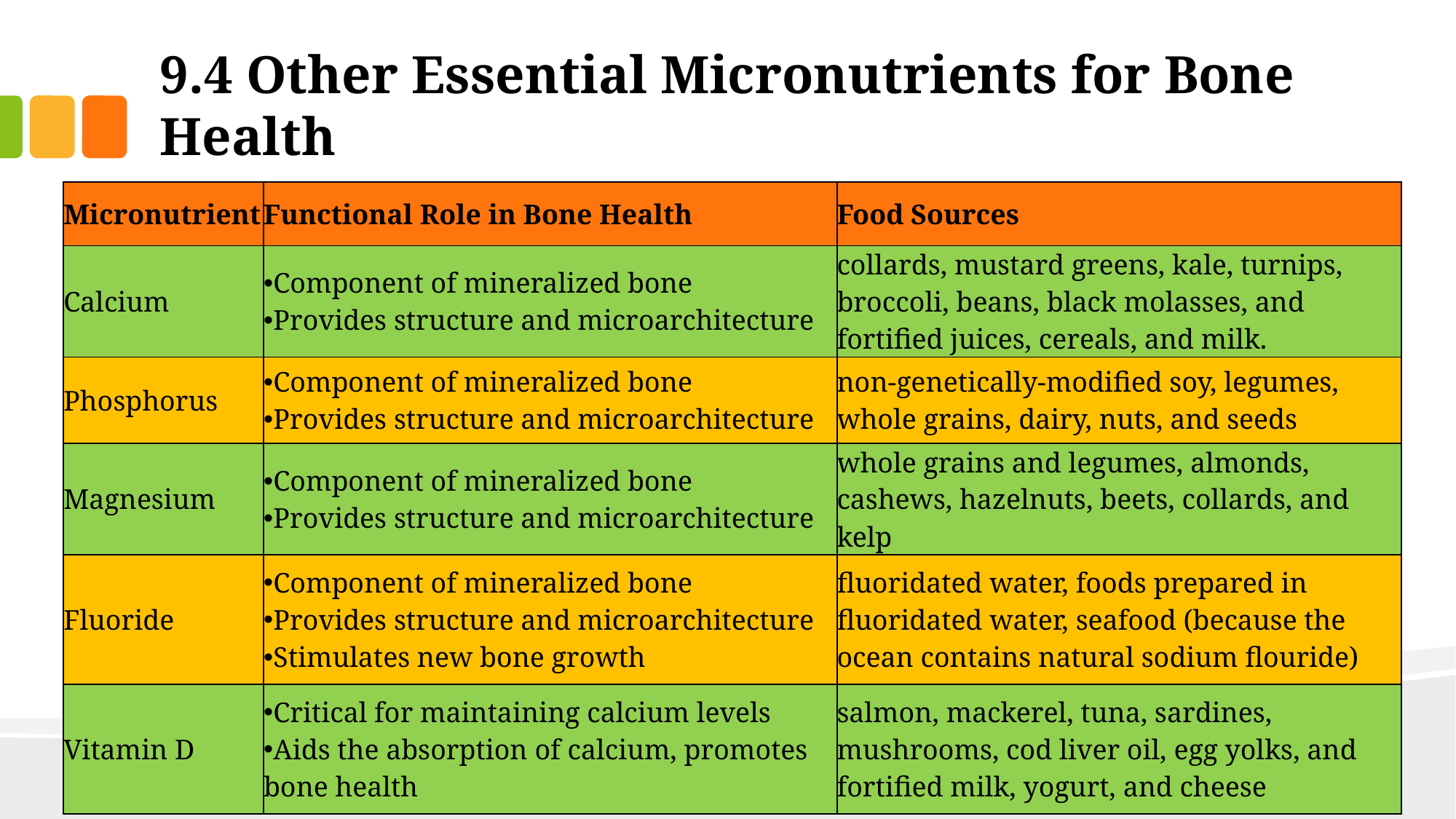

# 9.4 Other Essential Micronutrients for Bone Health
| Micronutrient | Functional Role in Bone Health | Food Sources |
| --- | --- | --- |
| Calcium | Component of mineralized bone Provides structure and microarchitecture | collards, mustard greens, kale, turnips, broccoli, beans, black molasses, and fortified juices, cereals, and milk. |
| Phosphorus | Component of mineralized bone Provides structure and microarchitecture | non-genetically-modified soy, legumes, whole grains, dairy, nuts, and seeds |
| Magnesium | Component of mineralized bone Provides structure and microarchitecture | whole grains and legumes, almonds, cashews, hazelnuts, beets, collards, and kelp |
| Fluoride | Component of mineralized bone Provides structure and microarchitecture Stimulates new bone growth | fluoridated water, foods prepared in fluoridated water, seafood (because the ocean contains natural sodium flouride) |
| Vitamin D | Critical for maintaining calcium levels Aids the absorption of calcium, promotes bone health | salmon, mackerel, tuna, sardines, mushrooms, cod liver oil, egg yolks, and fortified milk, yogurt, and cheese |